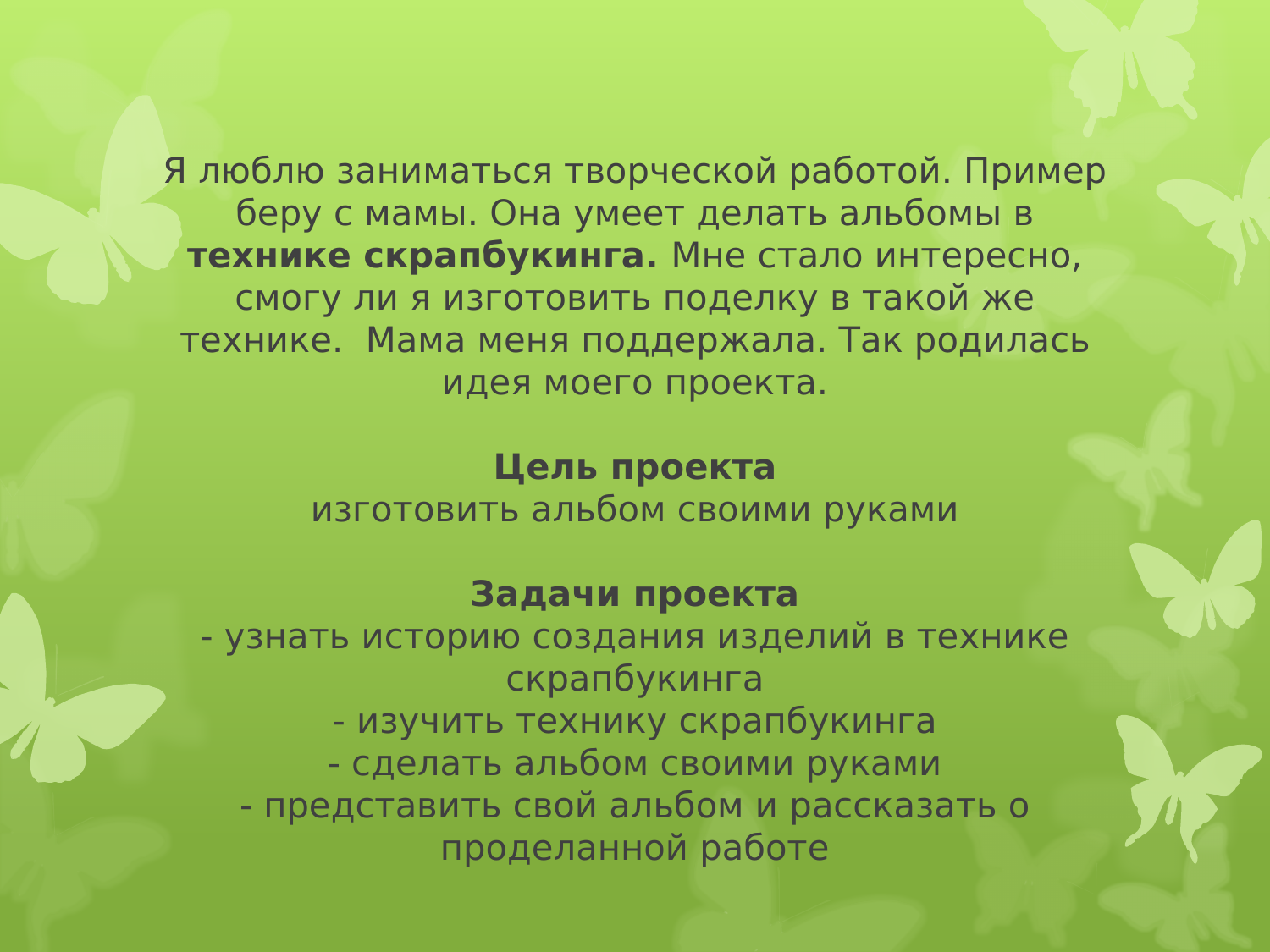

# Я люблю заниматься творческой работой. Пример беру с мамы. Она умеет делать альбомы в технике скрапбукинга. Мне стало интересно, смогу ли я изготовить поделку в такой же технике.  Мама меня поддержала. Так родилась идея моего проекта. Цель проекта изготовить альбом своими руками Задачи проекта - узнать историю создания изделий в технике скрапбукинга - изучить технику скрапбукинга - сделать альбом своими руками - представить свой альбом и рассказать о проделанной работе